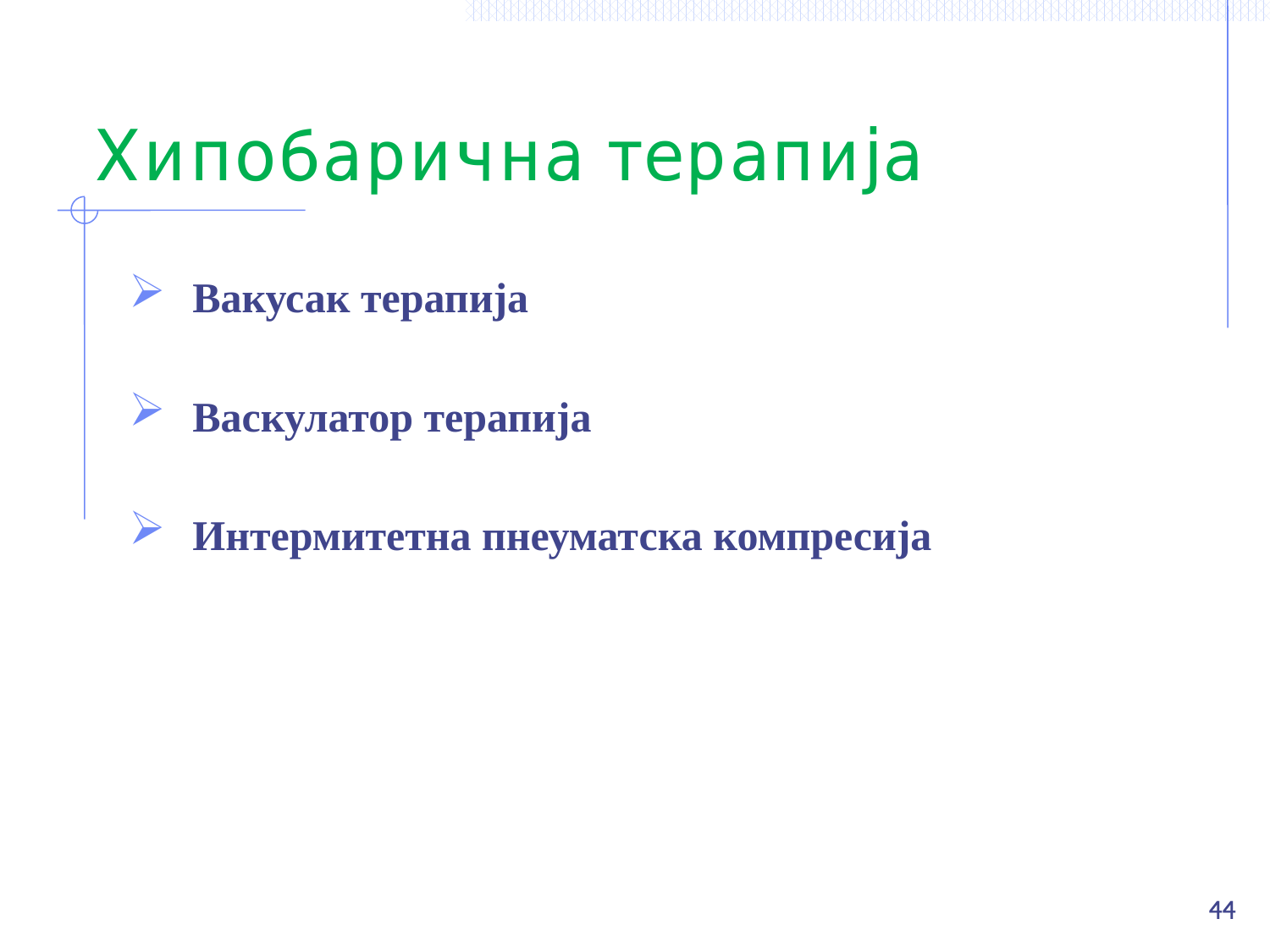

# Хипобарична терапија
Вакусак терапија

Васкулатор терапија

Интермитетна пнеуматска компресија

44